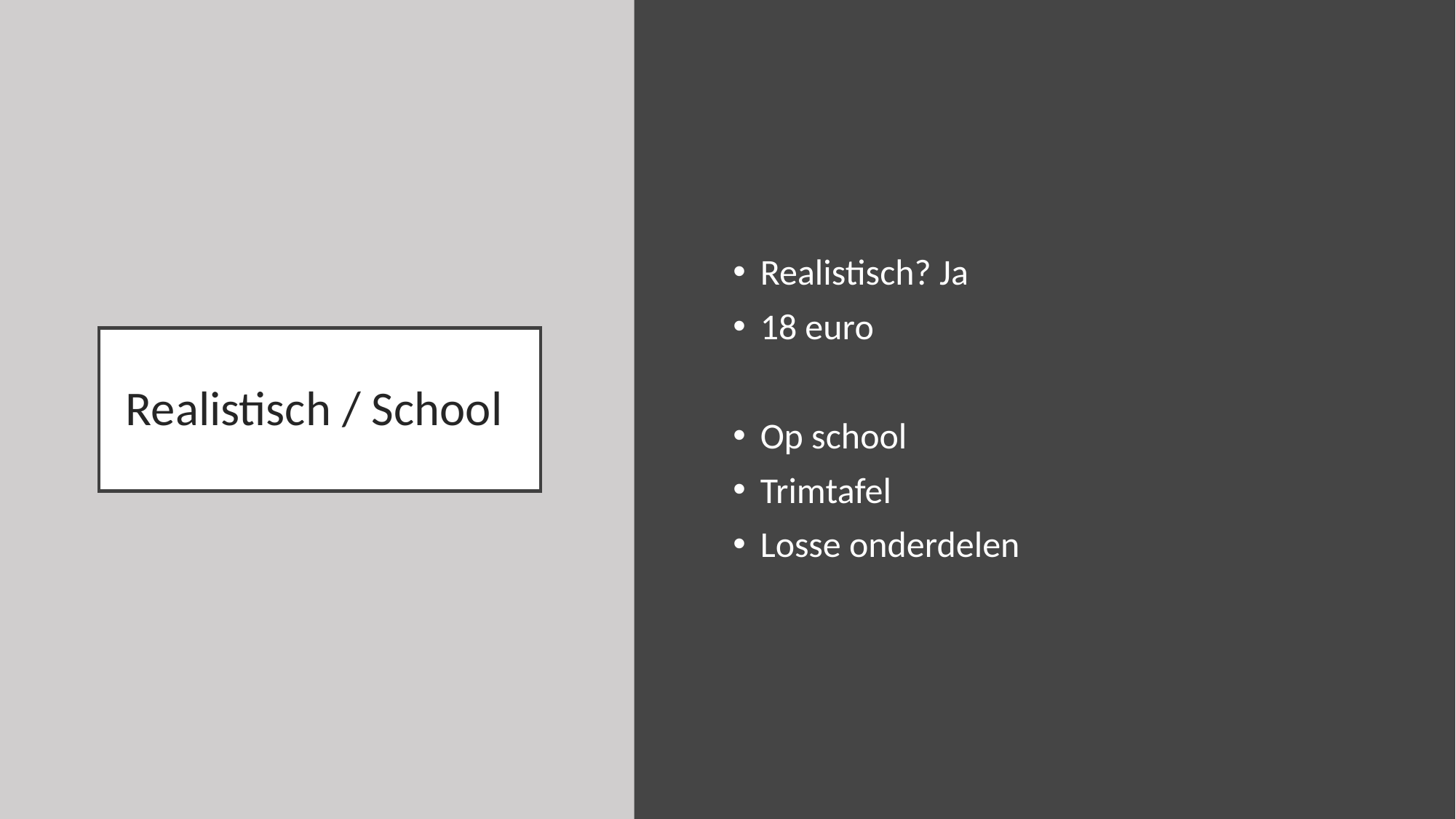

Realistisch? Ja
18 euro

Op school
Trimtafel
Losse onderdelen
# Realistisch / School